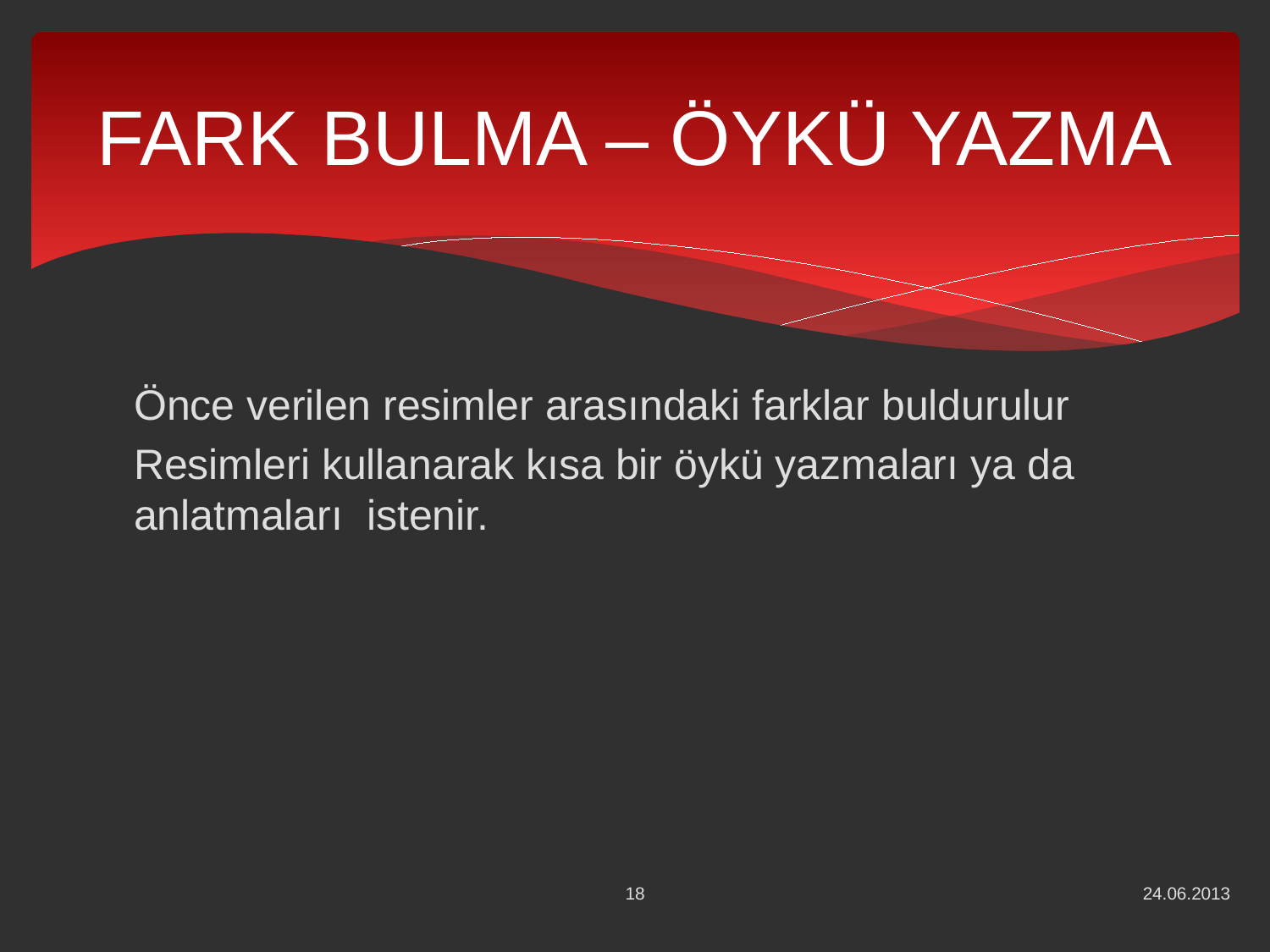

# FARK BULMA – ÖYKÜ YAZMA
Önce verilen resimler arasındaki farklar buldurulur
Resimleri kullanarak kısa bir öykü yazmaları ya da anlatmaları  istenir.
18
24.06.2013